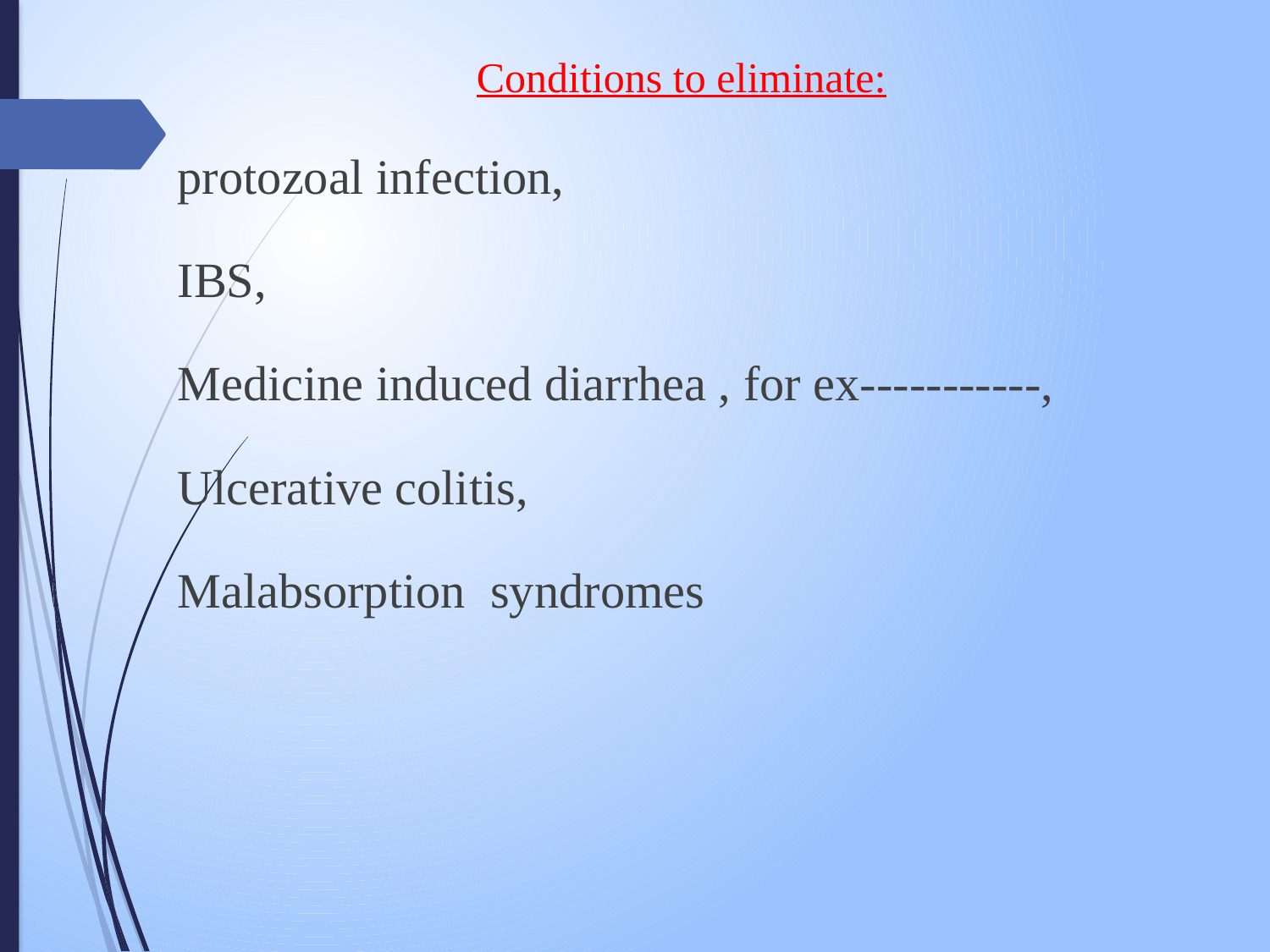

Conditions to eliminate:
protozoal infection,
IBS,
Medicine induced diarrhea , for ex-----------,
Ulcerative colitis,
Malabsorption  syndromes